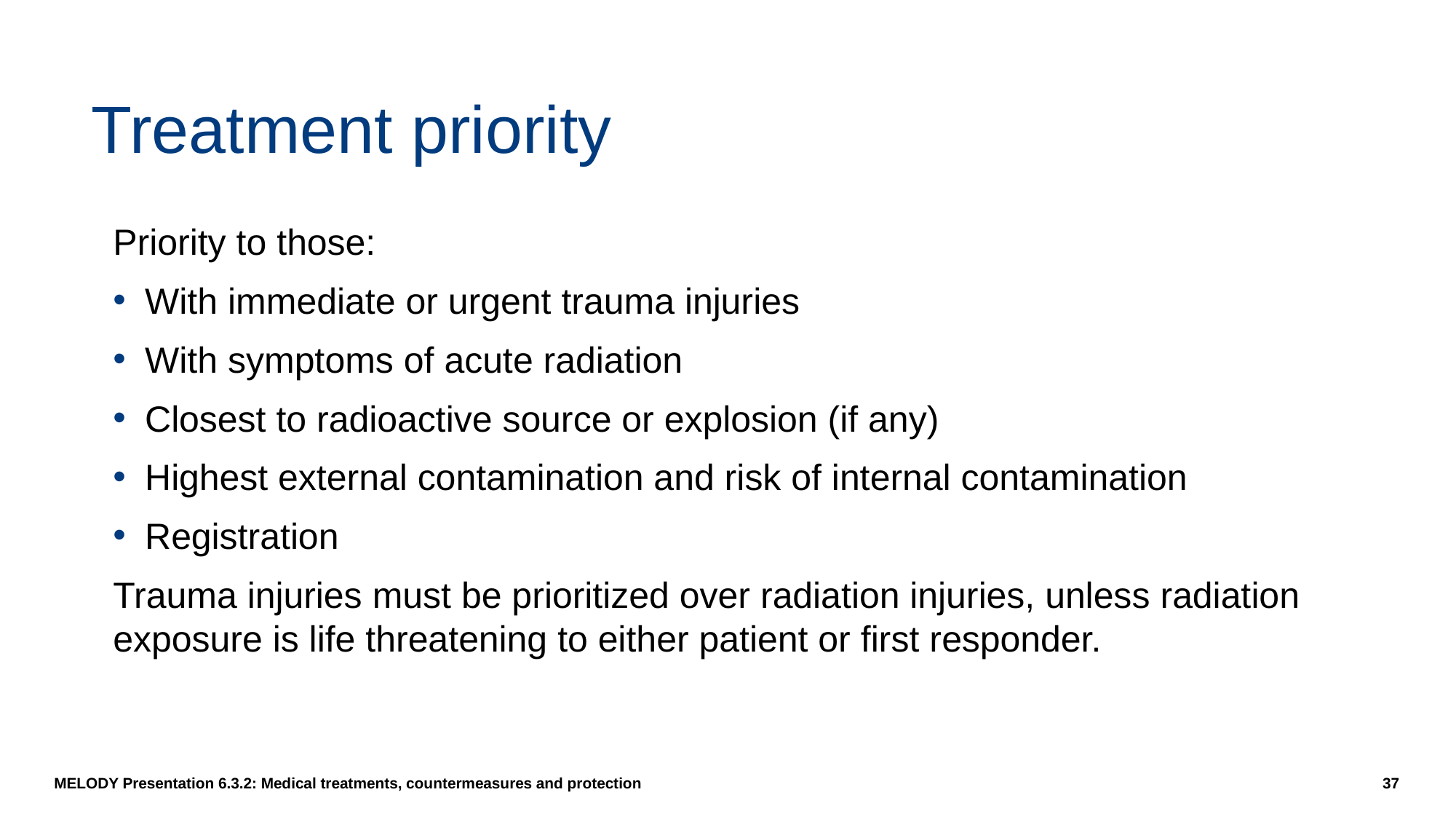

# Treatment priority
Priority to those:
With immediate or urgent trauma injuries
With symptoms of acute radiation
Closest to radioactive source or explosion (if any)
Highest external contamination and risk of internal contamination
Registration
Trauma injuries must be prioritized over radiation injuries, unless radiation exposure is life threatening to either patient or first responder.

MELODY Presentation 6.3.2: Medical treatments, countermeasures and protection
37